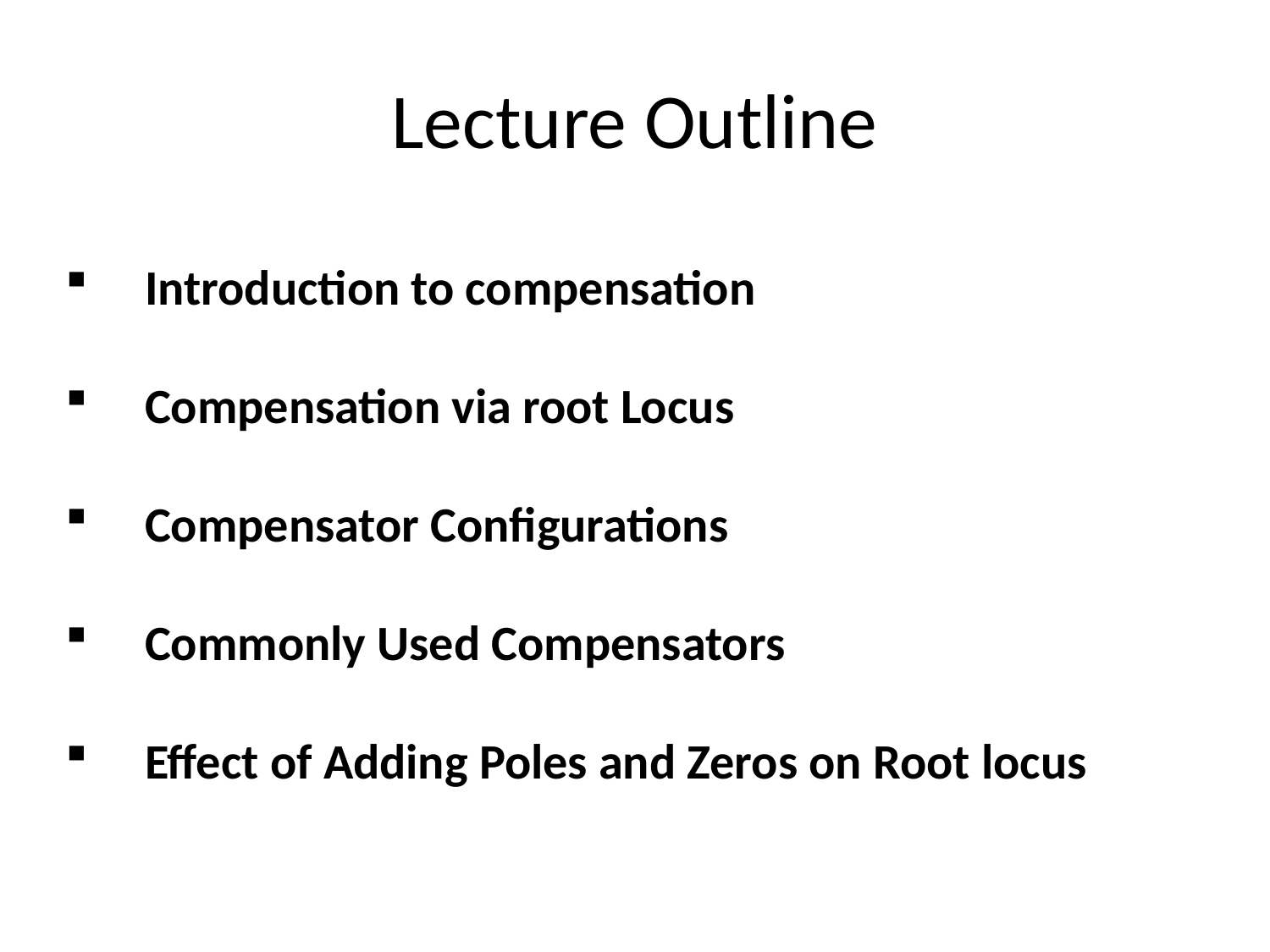

# Lecture Outline
Introduction to compensation
Compensation via root Locus
Compensator Configurations
Commonly Used Compensators
Effect of Adding Poles and Zeros on Root locus